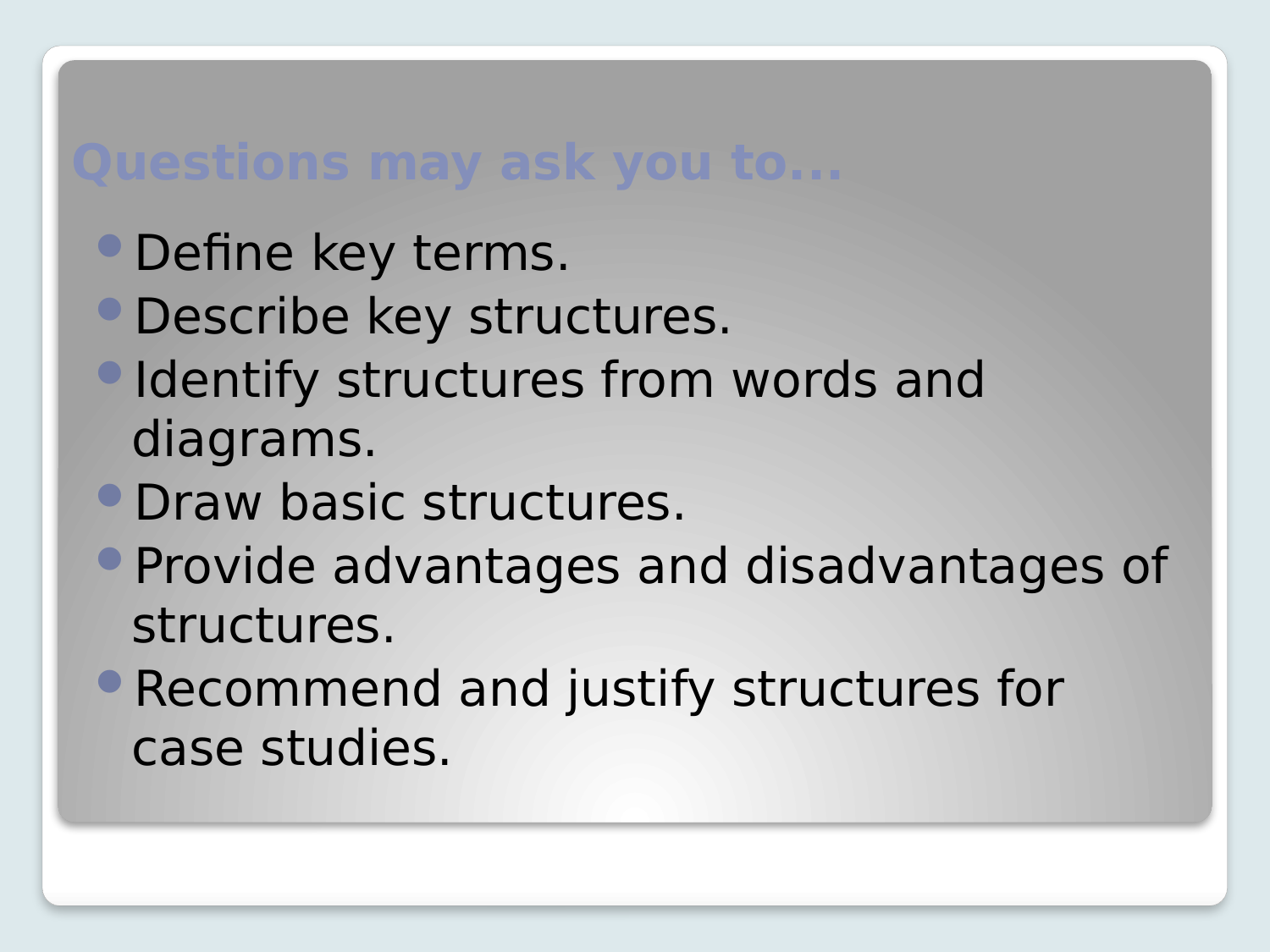

# Questions may ask you to...
Define key terms.
Describe key structures.
Identify structures from words and diagrams.
Draw basic structures.
Provide advantages and disadvantages of structures.
Recommend and justify structures for case studies.